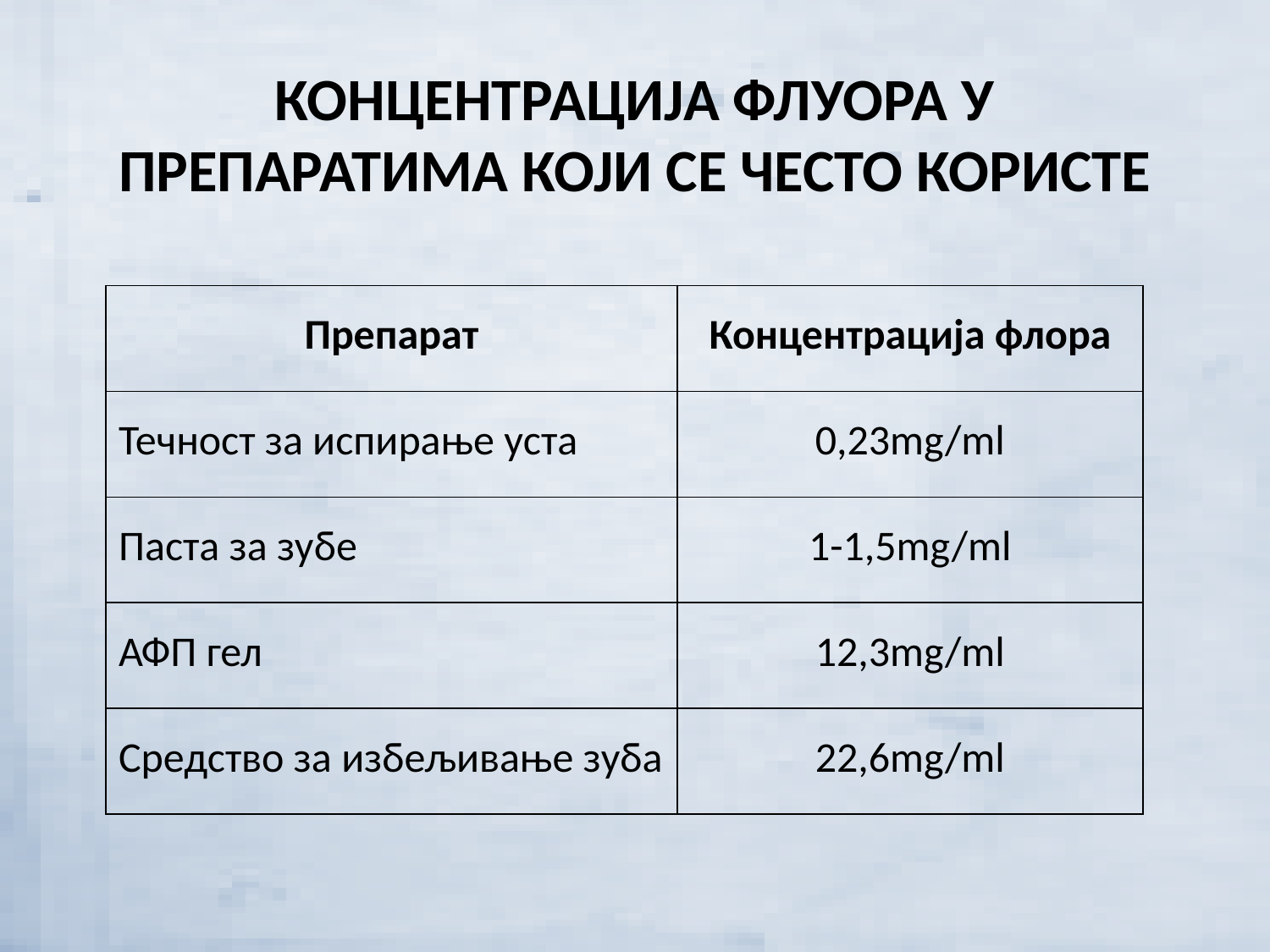

# КОНЦЕНТРАЦИЈА ФЛУОРА У ПРЕПАРАТИМА КОЈИ СЕ ЧЕСТО КОРИСТЕ

| Препарат | Концентрација флора |
| --- | --- |
| Течност за испирање уста | 0,23mg/ml |
| Паста за зубе | 1-1,5mg/ml |
| АФП гел | 12,3mg/ml |
| Средство за избељивање зуба | 22,6mg/ml |